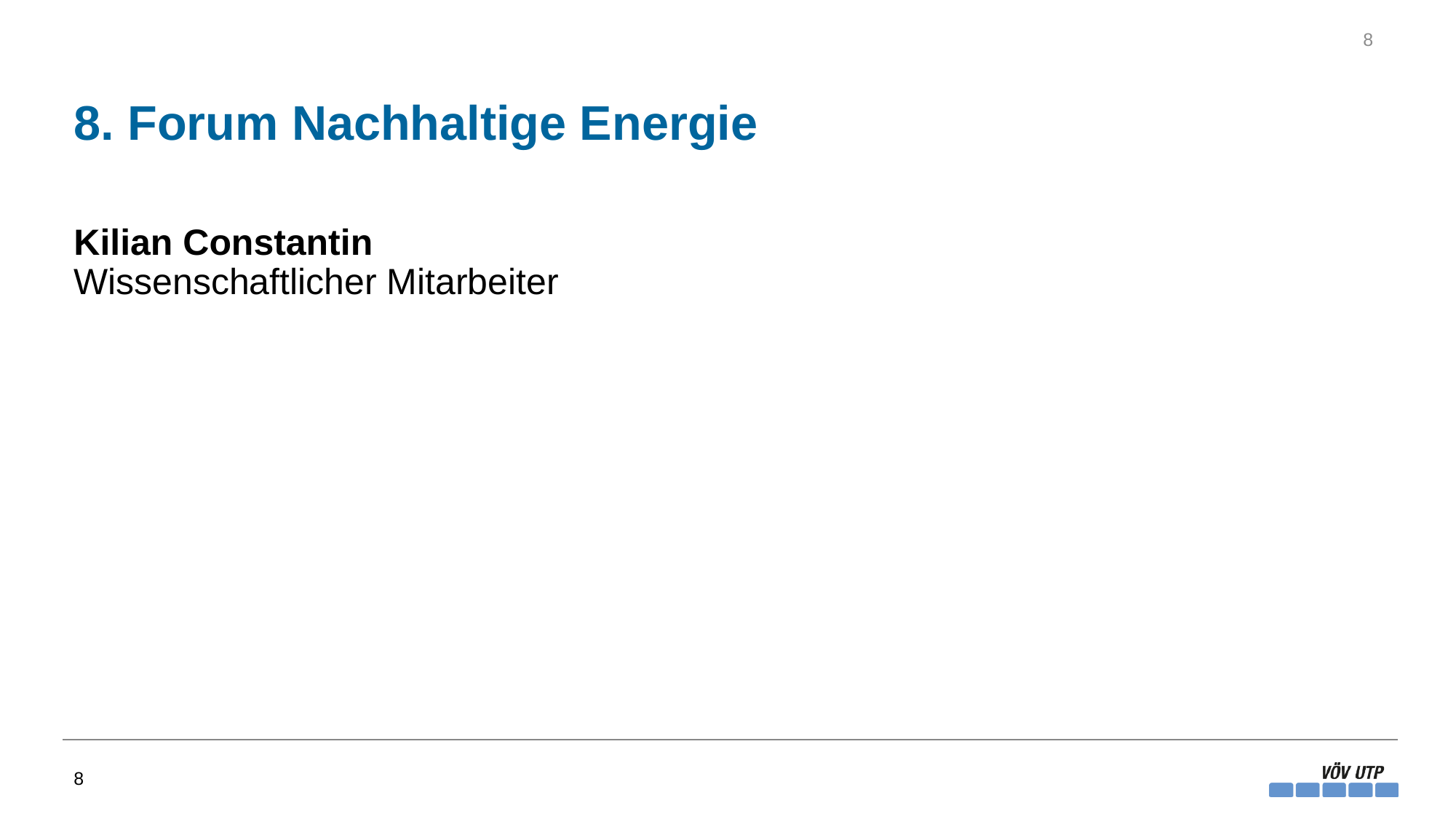

8
# 8. Forum Nachhaltige Energie
Kilian Constantin
Wissenschaftlicher Mitarbeiter